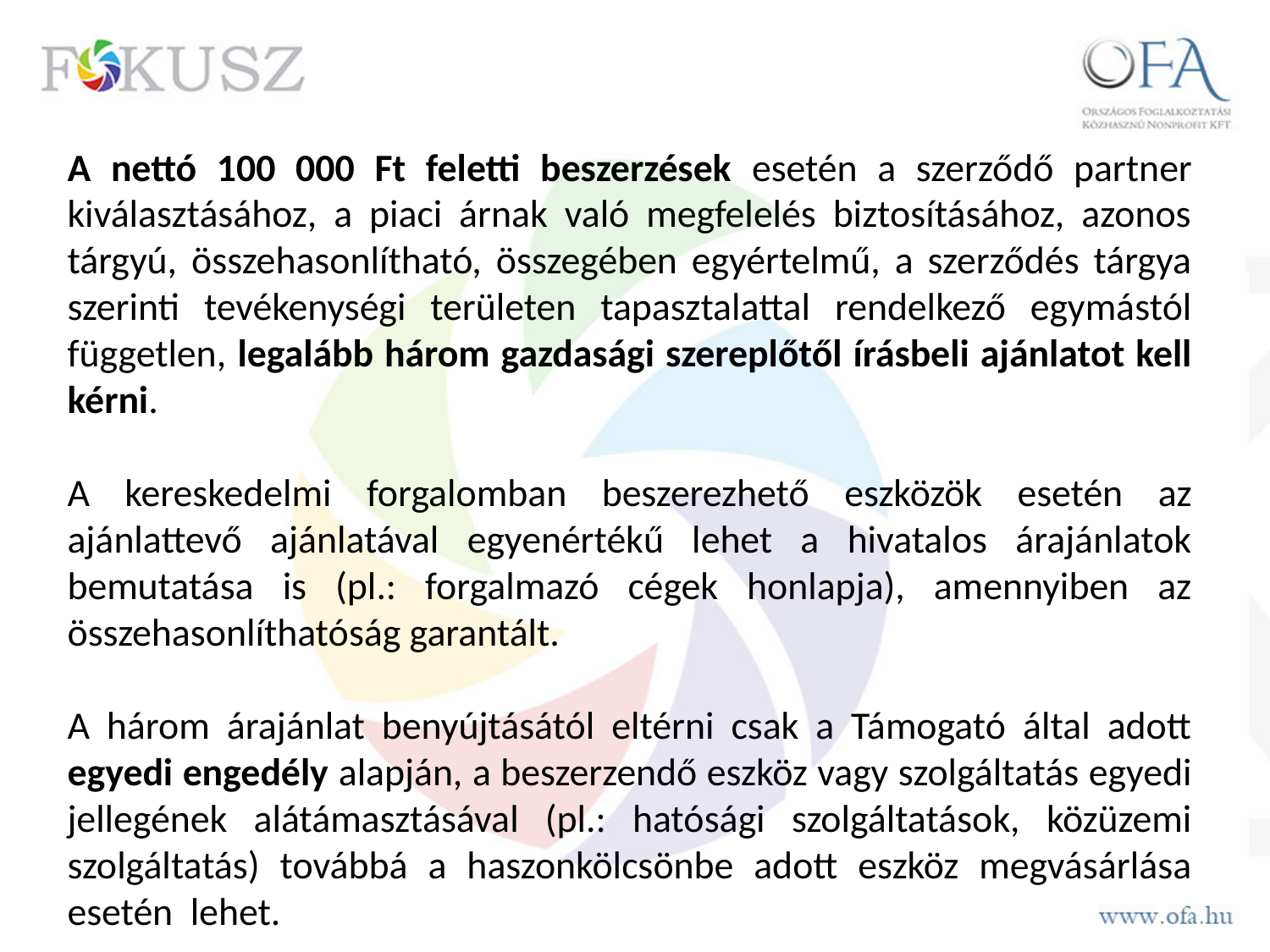

A nettó 100 000 Ft feletti beszerzések esetén a szerződő partner kiválasztásához, a piaci árnak való megfelelés biztosításához, azonos tárgyú, összehasonlítható, összegében egyértelmű, a szerződés tárgya szerinti tevékenységi területen tapasztalattal rendelkező egymástól független, legalább három gazdasági szereplőtől írásbeli ajánlatot kell kérni.

A kereskedelmi forgalomban beszerezhető eszközök esetén az ajánlattevő ajánlatával egyenértékű lehet a hivatalos árajánlatok bemutatása is (pl.: forgalmazó cégek honlapja), amennyiben az összehasonlíthatóság garantált.

A három árajánlat benyújtásától eltérni csak a Támogató által adott egyedi engedély alapján, a beszerzendő eszköz vagy szolgáltatás egyedi jellegének alátámasztásával (pl.: hatósági szolgáltatások, közüzemi szolgáltatás) továbbá a haszonkölcsönbe adott eszköz megvásárlása esetén  lehet.